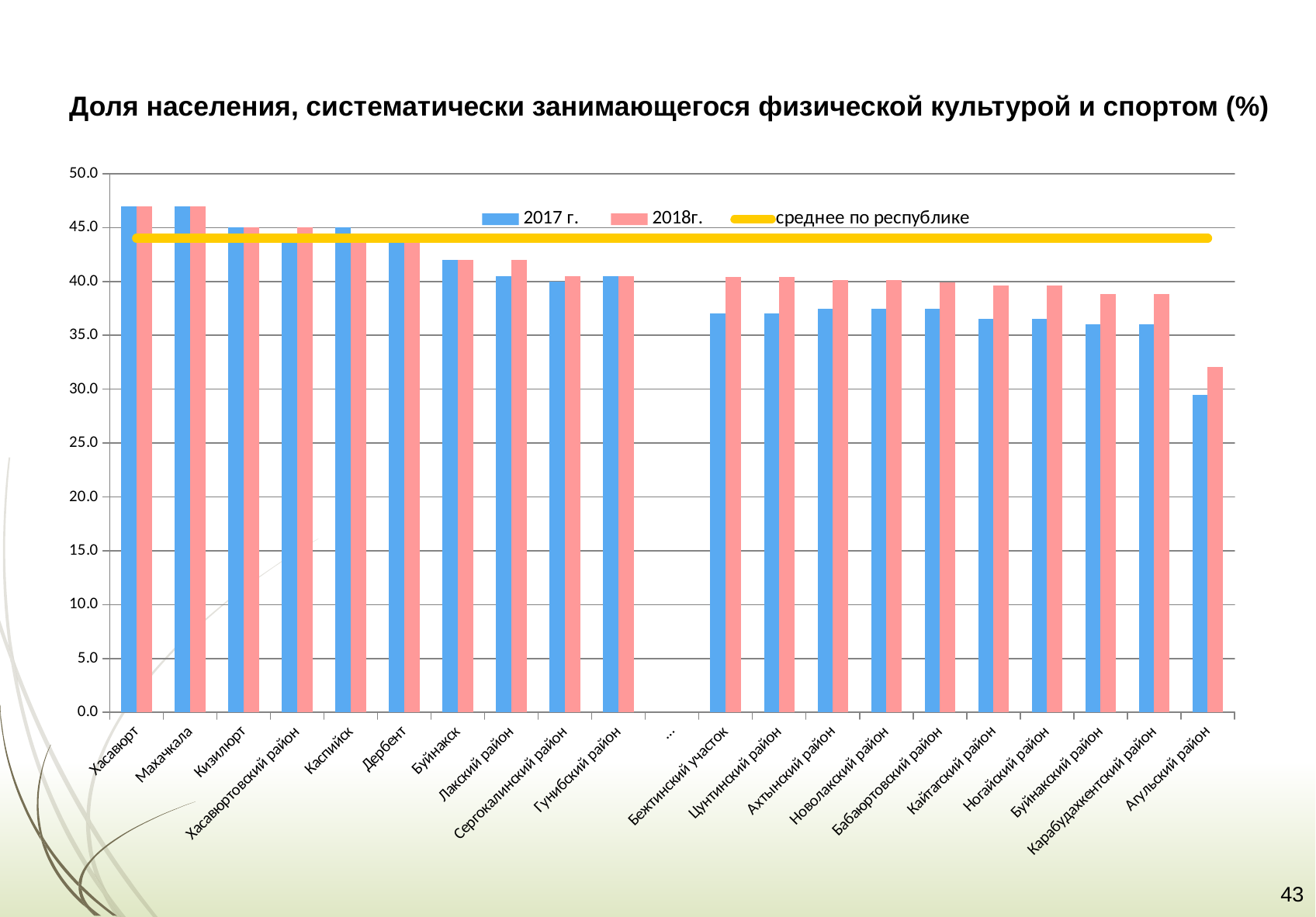

Доля населения, систематически занимающегося физической культурой и спортом (%)

### Chart

| Category | 2017 г. | 2018г. | среднее по республике |
|---|---|---|---|
| Хасавюрт | 47.0 | 47.0 | 44.0 |
| Махачкала | 47.0 | 47.0 | 44.0 |
| Кизилюрт | 45.0 | 45.0 | 44.0 |
| Хасавюртовский район | 44.0 | 45.0 | 44.0 |
| Каспийск | 45.0 | 44.0 | 44.0 |
| Дербент | 44.0 | 44.0 | 44.0 |
| Буйнакск | 42.0 | 42.0 | 44.0 |
| Лакский район | 40.5 | 42.0 | 44.0 |
| Сергокалинский район | 40.0 | 40.5 | 44.0 |
| Гунибский район | 40.5 | 40.5 | 44.0 |
| … | None | None | 44.0 |
| Бежтинский участок | 37.0 | 40.4 | 44.0 |
| Цунтинский район | 37.0 | 40.4 | 44.0 |
| Ахтынский район | 37.5 | 40.1 | 44.0 |
| Новолакский район | 37.5 | 40.1 | 44.0 |
| Бабаюртовский район | 37.5 | 39.9 | 44.0 |
| Кайтагский район | 36.5 | 39.6 | 44.0 |
| Ногайский район | 36.5 | 39.6 | 44.0 |
| Буйнакский район | 36.0 | 38.8 | 44.0 |
| Карабудахкентский район | 36.0 | 38.8 | 44.0 |
| Агульский район | 29.5 | 32.1 | 44.0 |
43